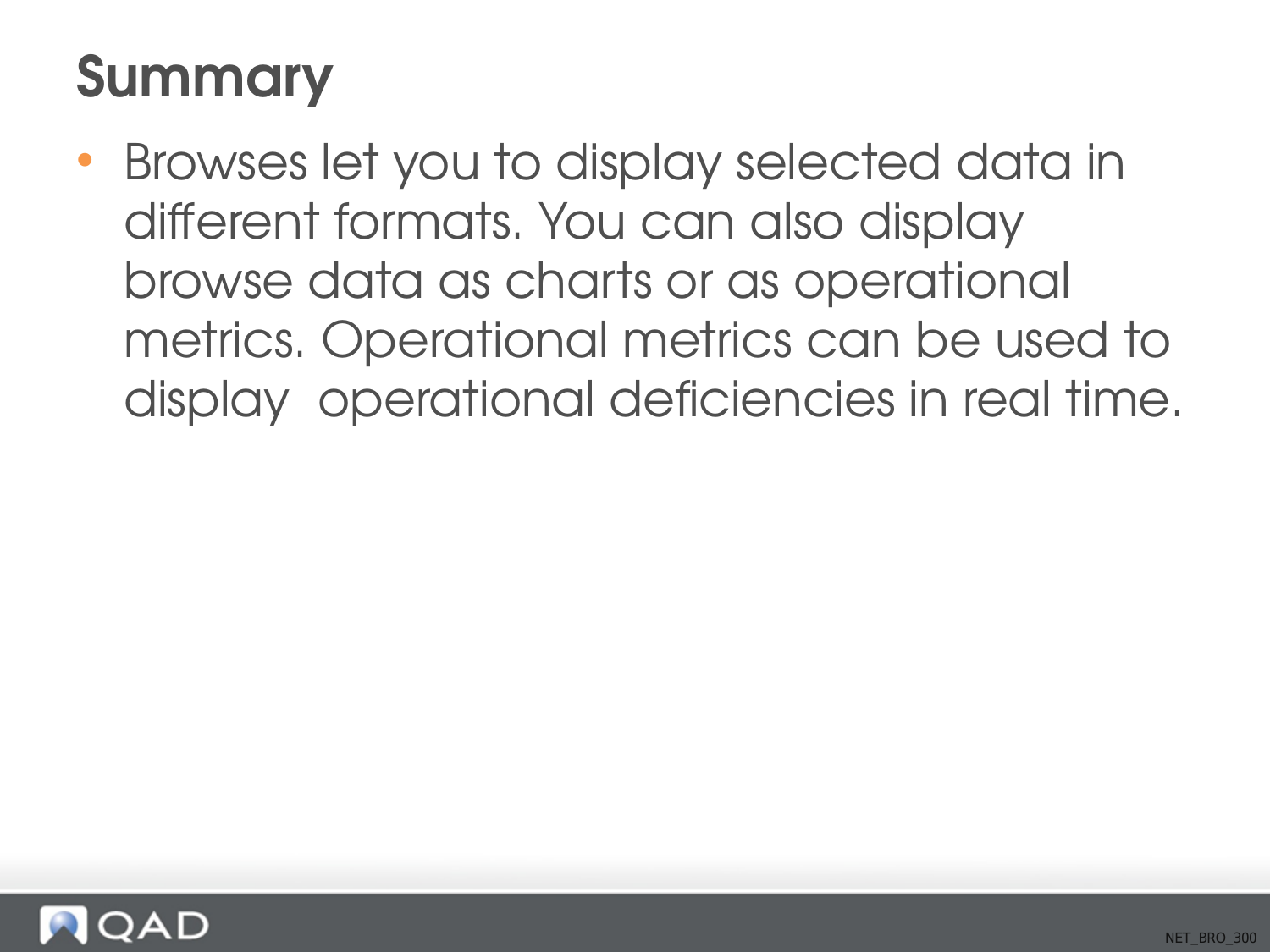

# Summary
Browses let you to display selected data in different formats. You can also display browse data as charts or as operational metrics. Operational metrics can be used to display  operational deficiencies in real time.

NET_BRO_300